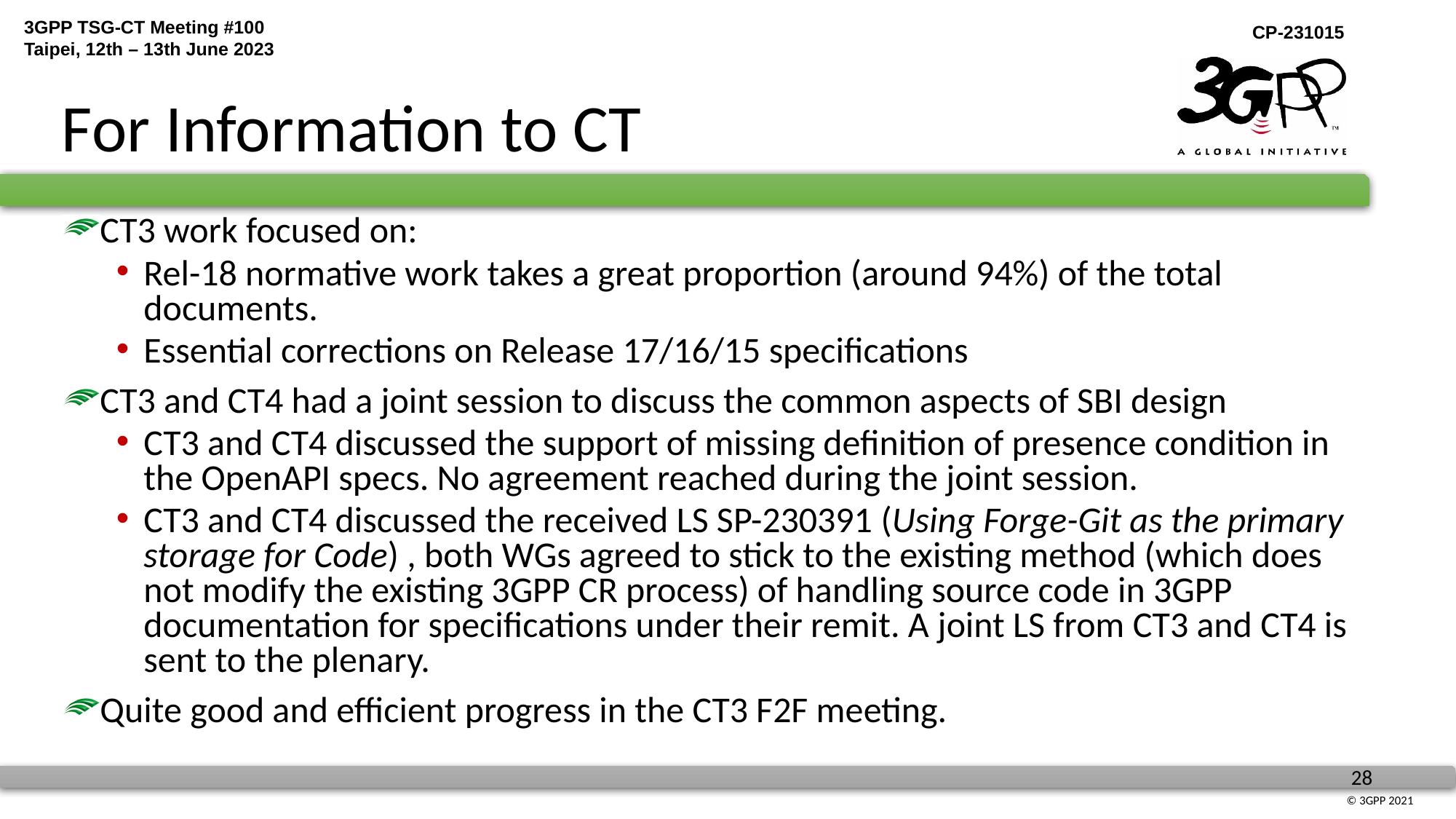

# For Information to CT
CT3 work focused on:
Rel-18 normative work takes a great proportion (around 94%) of the total documents.
Essential corrections on Release 17/16/15 specifications
CT3 and CT4 had a joint session to discuss the common aspects of SBI design
CT3 and CT4 discussed the support of missing definition of presence condition in the OpenAPI specs. No agreement reached during the joint session.
CT3 and CT4 discussed the received LS SP-230391 (Using Forge-Git as the primary storage for Code) , both WGs agreed to stick to the existing method (which does not modify the existing 3GPP CR process) of handling source code in 3GPP documentation for specifications under their remit. A joint LS from CT3 and CT4 is sent to the plenary.
Quite good and efficient progress in the CT3 F2F meeting.